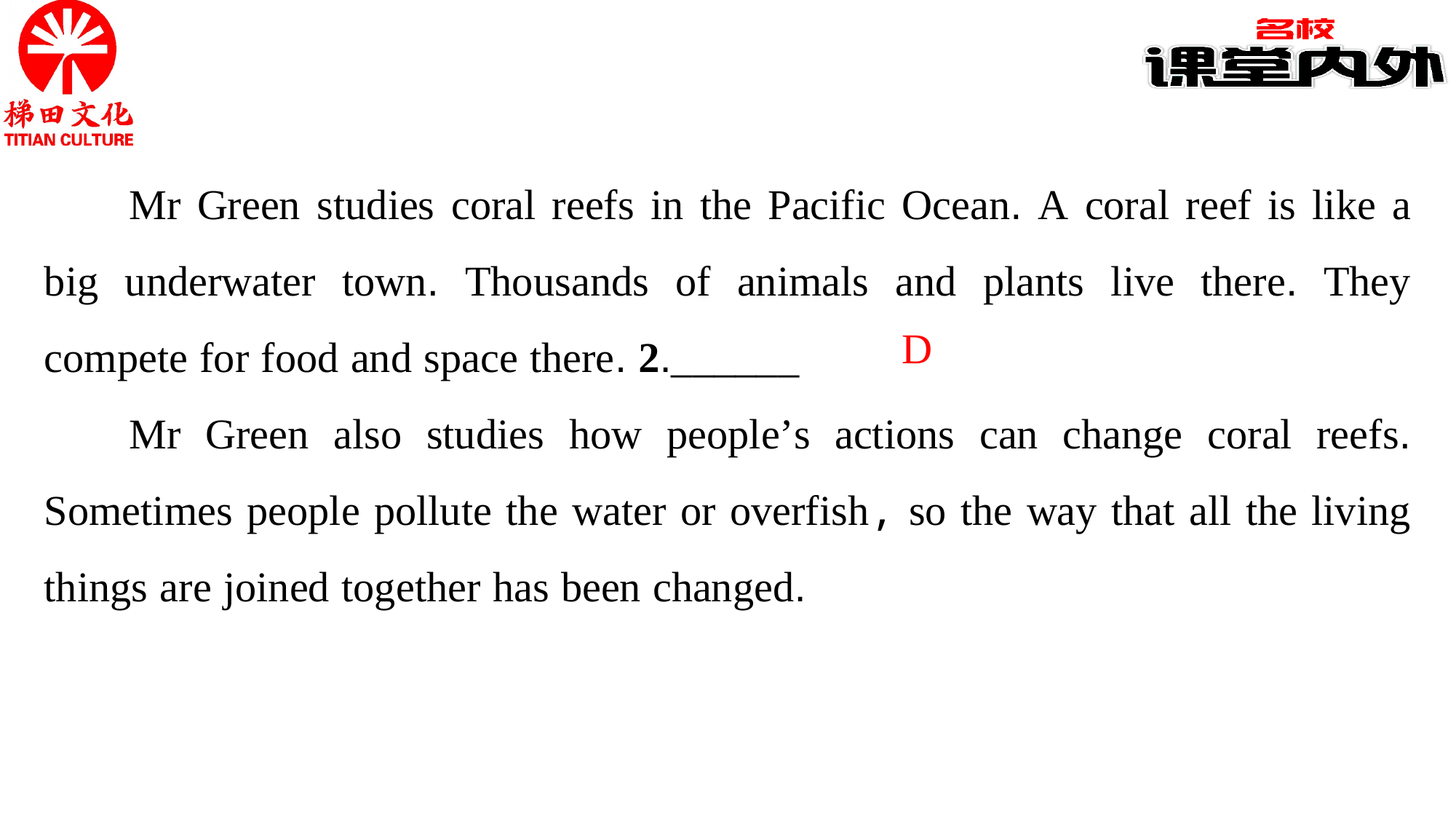

Mr Green studies coral reefs in the Pacific Ocean. A coral reef is like a big underwater town. Thousands of animals and plants live there. They compete for food and space there. 2.______
Mr Green also studies how people’s actions can change coral reefs. Sometimes people pollute the water or overfish, so the way that all the living things are joined together has been changed.
D